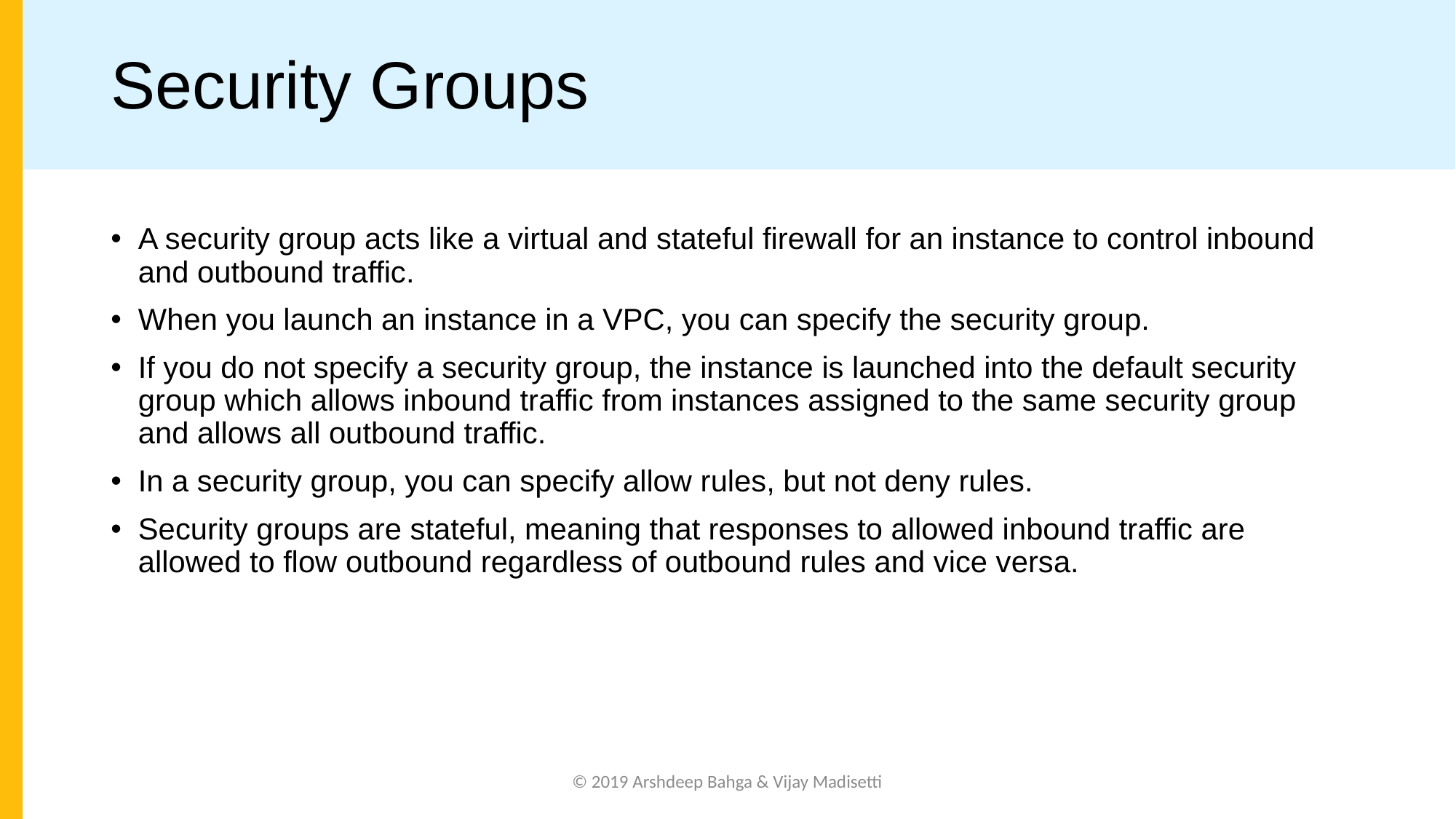

# Security Groups
A security group acts like a virtual and stateful firewall for an instance to control inbound and outbound traffic.
When you launch an instance in a VPC, you can specify the security group.
If you do not specify a security group, the instance is launched into the default security group which allows inbound traffic from instances assigned to the same security group and allows all outbound traffic.
In a security group, you can specify allow rules, but not deny rules.
Security groups are stateful, meaning that responses to allowed inbound traffic are allowed to flow outbound regardless of outbound rules and vice versa.
© 2019 Arshdeep Bahga & Vijay Madisetti